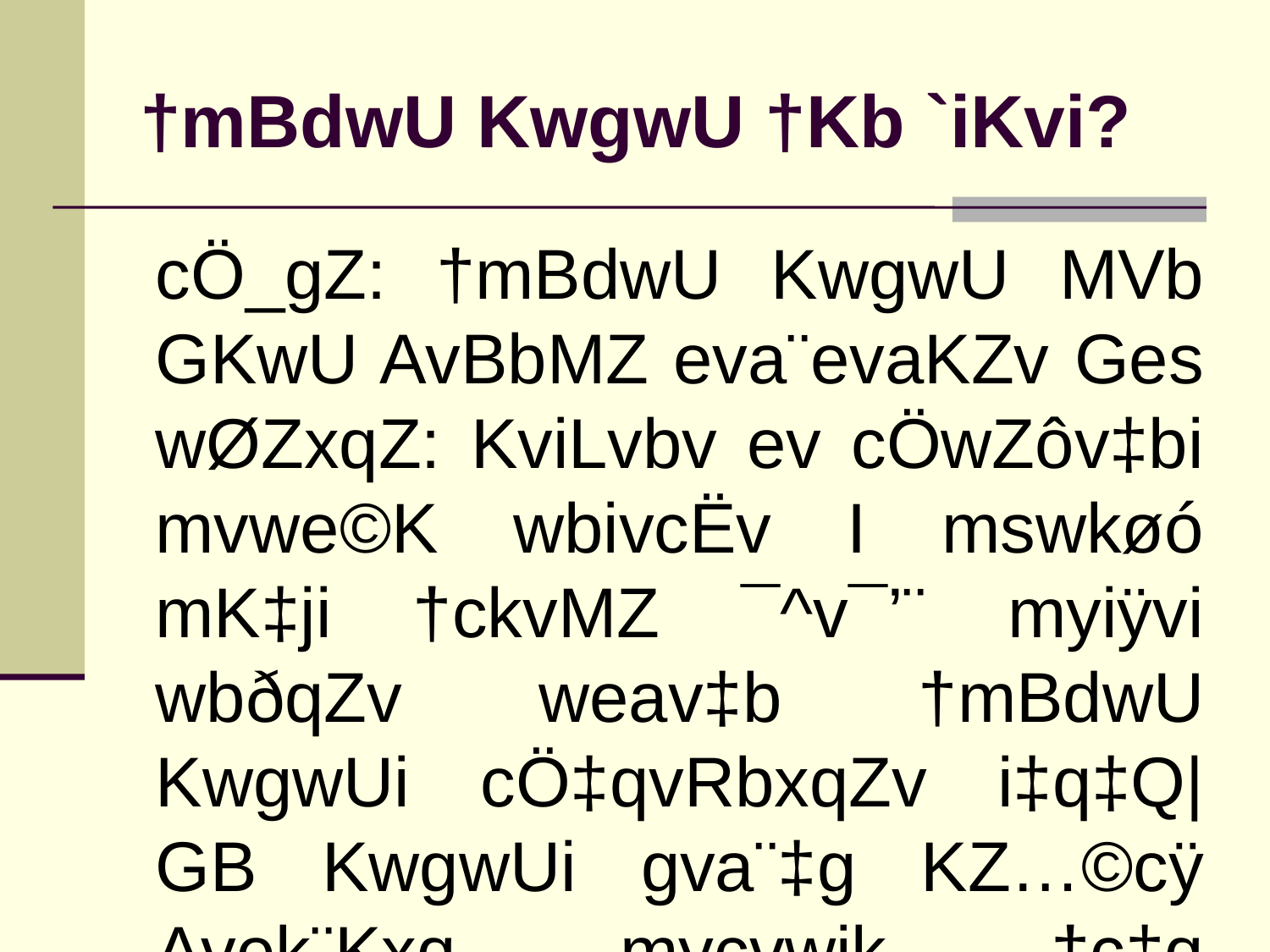

# †mBdwU KwgwU †Kb `iKvi?
	cÖ_gZ: †mBdwU KwgwU MVb GKwU AvBbMZ eva¨evaKZv Ges wØZxqZ: KviLvbv ev cÖwZôv‡bi mvwe©K wbivcËv I mswkøó mK‡ji †ckvMZ ¯^v¯’¨ myiÿvi wbðqZv weav‡b †mBdwU KwgwUi cÖ‡qvRbxqZv i‡q‡Q| GB KwgwUi gva¨‡g KZ…©cÿ Avek¨Kxq mycvwik †c‡q cÖ‡qvRbxq e¨e¯’v MÖnY Ki‡Z cv‡i|